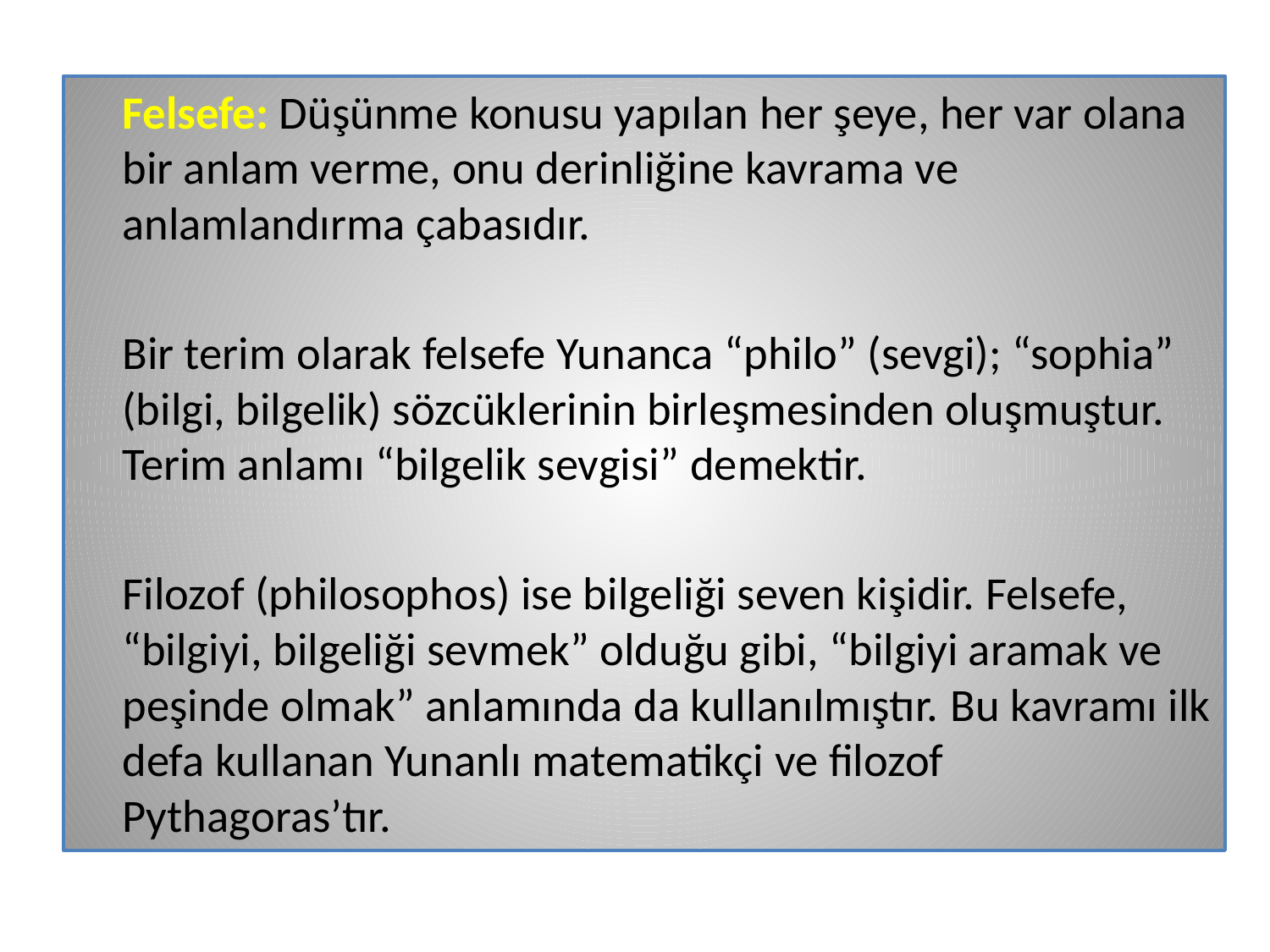

Felsefe: Düşünme konusu yapılan her şeye, her var olana bir anlam verme, onu derinliğine kavrama ve anlamlandırma çabasıdır.

	Bir terim olarak felsefe Yunanca “philo” (sevgi); “sophia” (bilgi, bilgelik) sözcüklerinin birleşmesinden oluşmuştur. Terim anlamı “bilgelik sevgisi” demektir.

	Filozof (philosophos) ise bilgeliği seven kişidir. Felsefe, “bilgiyi, bilgeliği sevmek” olduğu gibi, “bilgiyi aramak ve peşinde olmak” anlamında da kullanılmıştır. Bu kavramı ilk defa kullanan Yunanlı matematikçi ve filozof Pythagoras’tır.